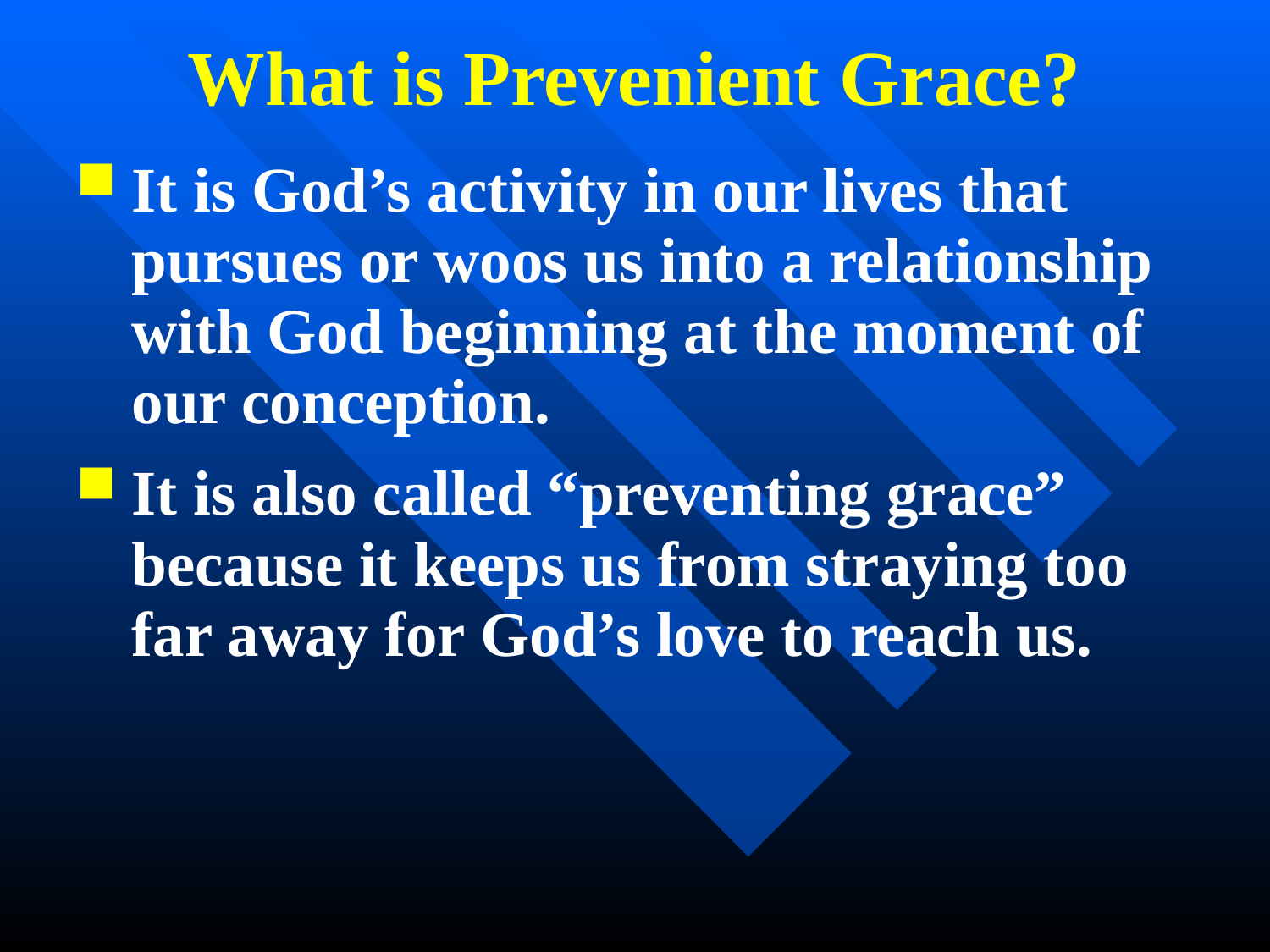

# What is Prevenient Grace?
It is God’s activity in our lives that pursues or woos us into a relationship with God beginning at the moment of our conception.

It is also called “preventing grace”
because it keeps us from straying too far away for God’s love to reach us.